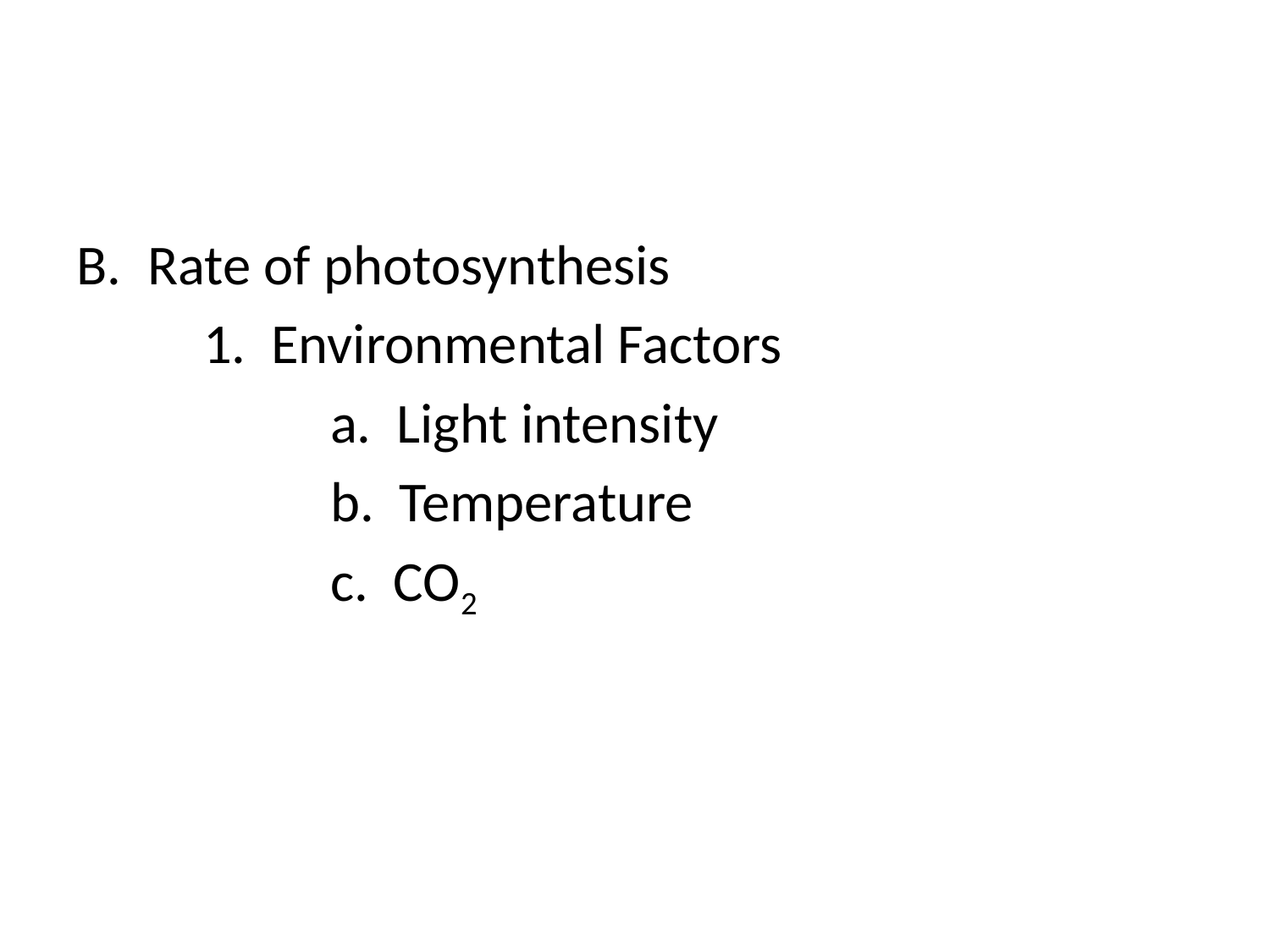

#
Rate of photosynthesis
	1.  Environmental Factors
		a.  Light intensity
		b.  Temperature
		c.  CO2